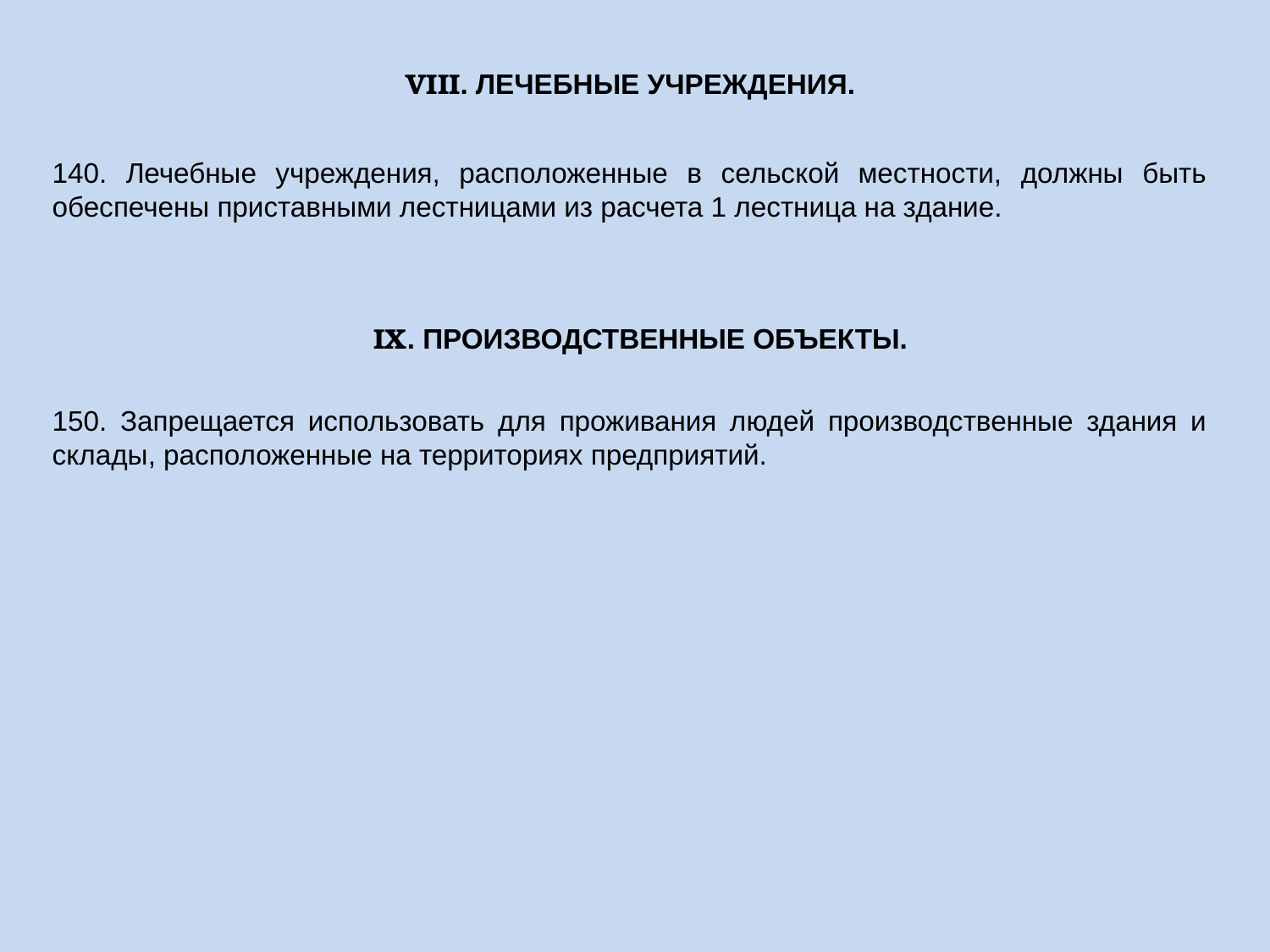

# VIII. ЛЕЧЕБНЫЕ УЧРЕЖДЕНИЯ.
140. Лечебные учреждения, расположенные в сельской местности, должны быть обеспечены приставными лестницами из расчета 1 лестница на здание.
IX. ПРОИЗВОДСТВЕННЫЕ ОБЪЕКТЫ.
150. Запрещается использовать для проживания людей производственные здания и склады, расположенные на территориях предприятий.